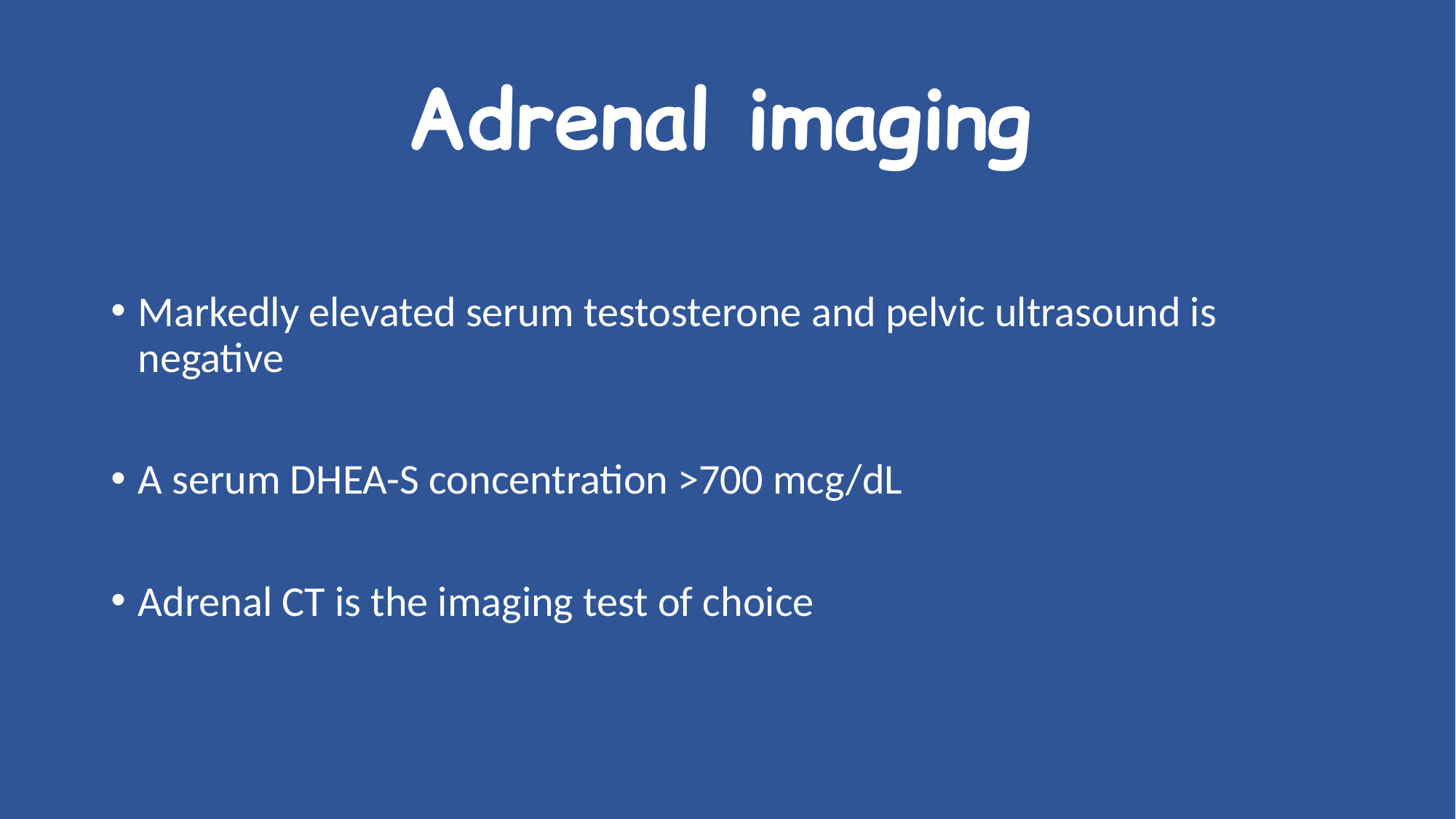

# Adrenal imaging

Markedly elevated serum testosterone and pelvic ultrasound is negative

A serum DHEA-S concentration >700 mcg/dL

Adrenal CT is the imaging test of choice